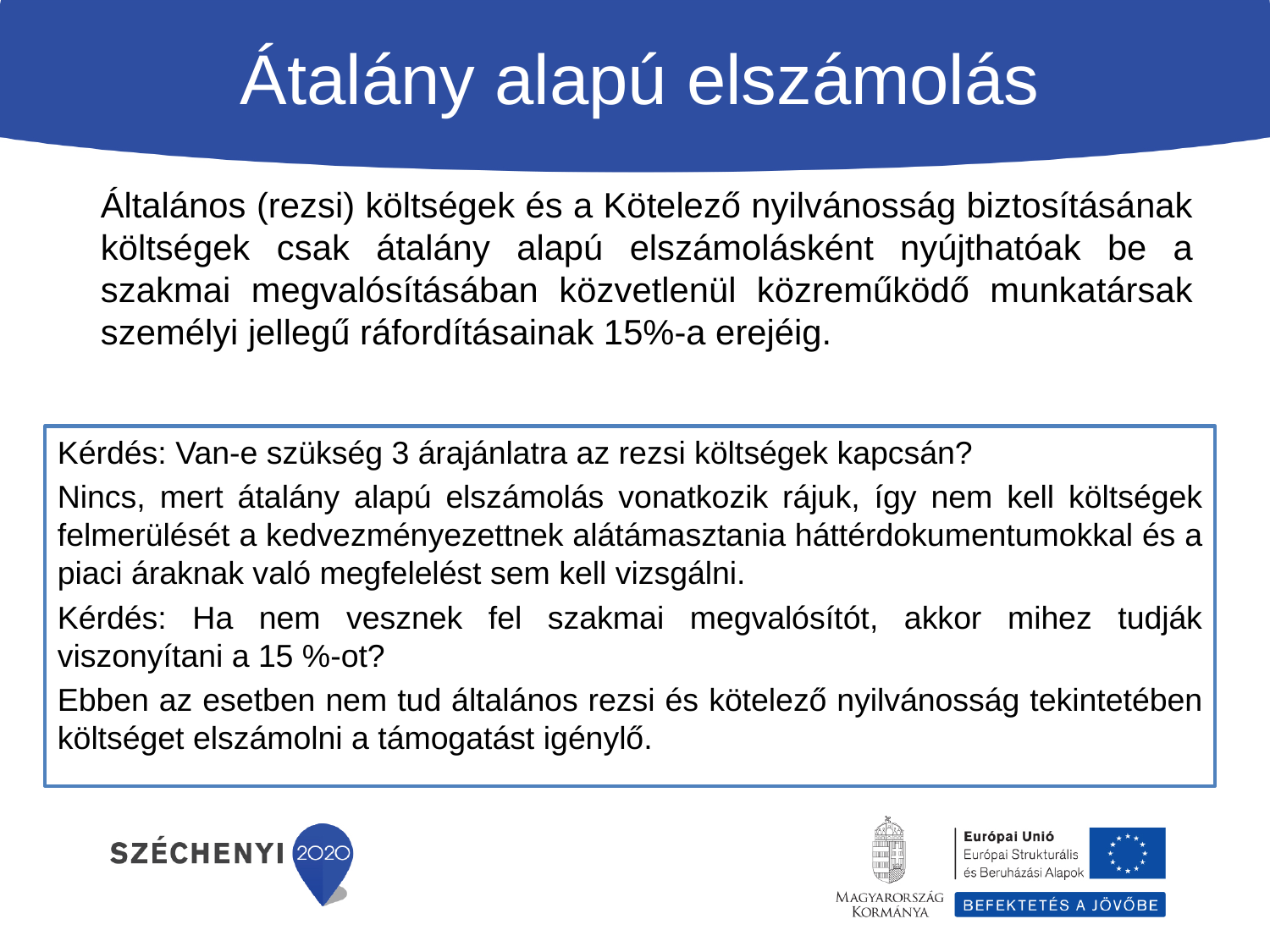

Átalány alapú elszámolás

Általános (rezsi) költségek és a Kötelező nyilvánosság biztosításának költségek csak átalány alapú elszámolásként nyújthatóak be a szakmai megvalósításában közvetlenül közreműködő munkatársak személyi jellegű ráfordításainak 15%-a erejéig.

Kérdés: Van-e szükség 3 árajánlatra az rezsi költségek kapcsán?
Nincs, mert átalány alapú elszámolás vonatkozik rájuk, így nem kell költségek felmerülését a kedvezményezettnek alátámasztania háttérdokumentumokkal és a piaci áraknak való megfelelést sem kell vizsgálni.
Kérdés: Ha nem vesznek fel szakmai megvalósítót, akkor mihez tudják viszonyítani a 15 %-ot?
Ebben az esetben nem tud általános rezsi és kötelező nyilvánosság tekintetében költséget elszámolni a támogatást igénylő.